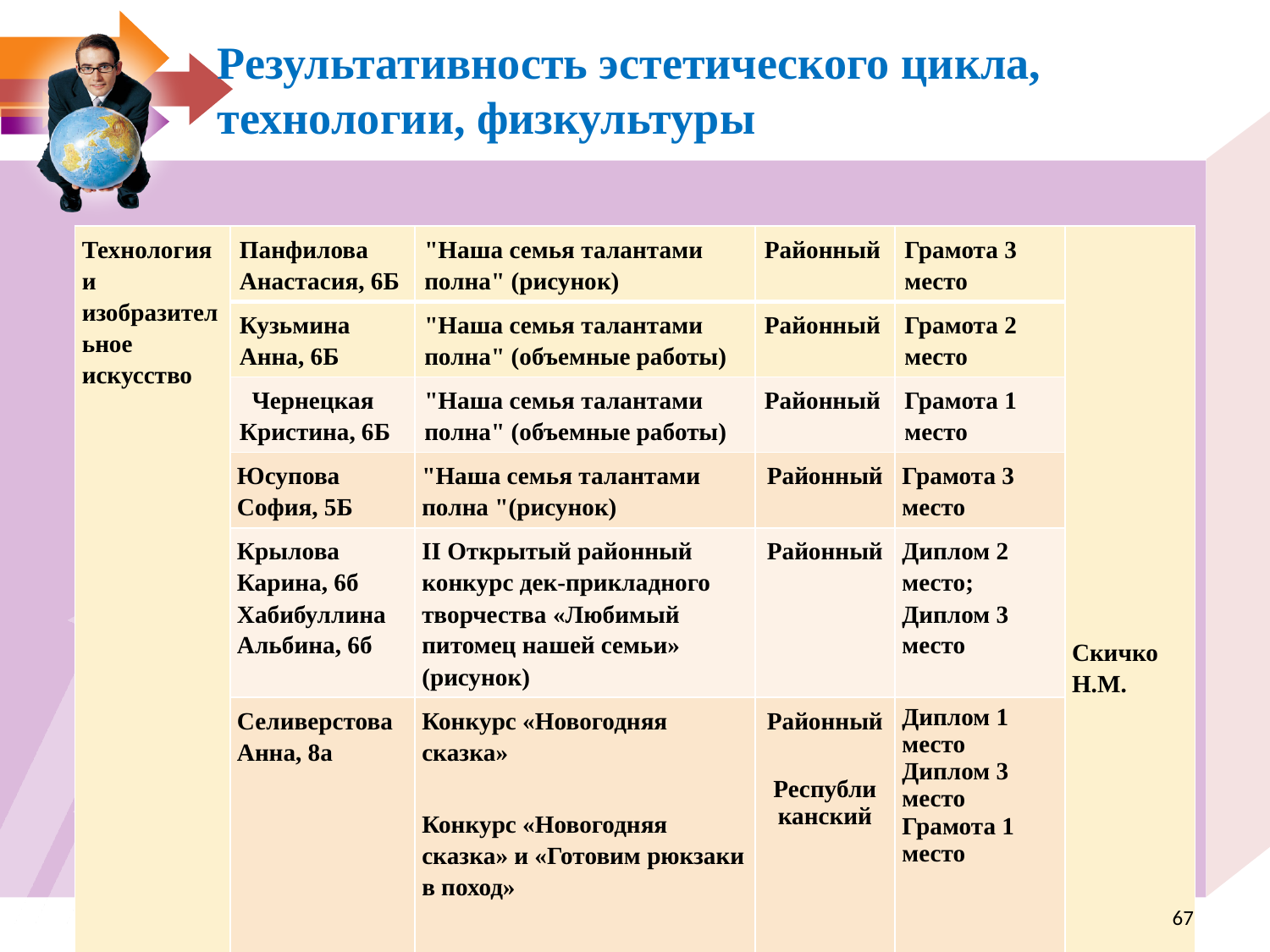

Результативность эстетического цикла, технологии, физкультуры

| Технология и изобразительное искусство | Панфилова Анастасия, 6Б | "Наша семья талантами полна" (рисунок) | Районный | Грамота 3 место | Скичко Н.М. |
| --- | --- | --- | --- | --- | --- |
|  | Кузьмина Анна, 6Б | "Наша семья талантами полна" (объемные работы) | Районный | Грамота 2 место |  |
|  | Чернецкая Кристина, 6Б | "Наша семья талантами полна" (объемные работы) | Районный | Грамота 1 место |  |
|  | Юсупова София, 5Б | "Наша семья талантами полна "(рисунок) | Районный | Грамота 3 место |  |
|  | Крылова Карина, 6б Хабибуллина Альбина, 6б | II Открытый районный конкурс дек-прикладного творчества «Любимый питомец нашей семьи» (рисунок) | Районный | Диплом 2 место; Диплом 3 место |  |
|  | Селиверстова Анна, 8а | Конкурс «Новогодняя сказка» Конкурс «Новогодняя сказка» и «Готовим рюкзаки в поход» | Районный Республи канский | Диплом 1 место Диплом 3 место Грамота 1 место |  |
67